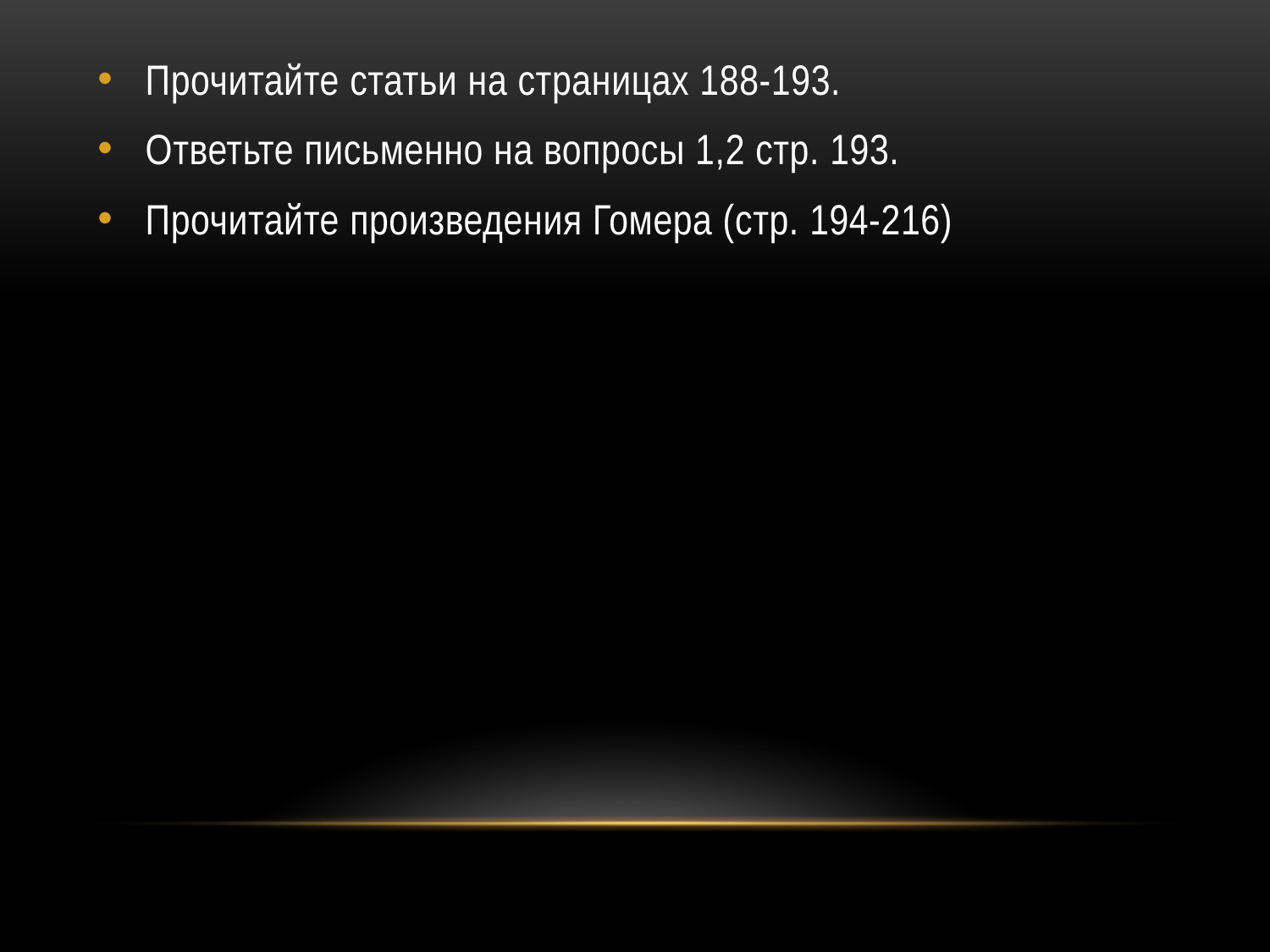

Прочитайте статьи на страницах 188-193.
Ответьте письменно на вопросы 1,2 стр. 193.
Прочитайте произведения Гомера (стр. 194-216)